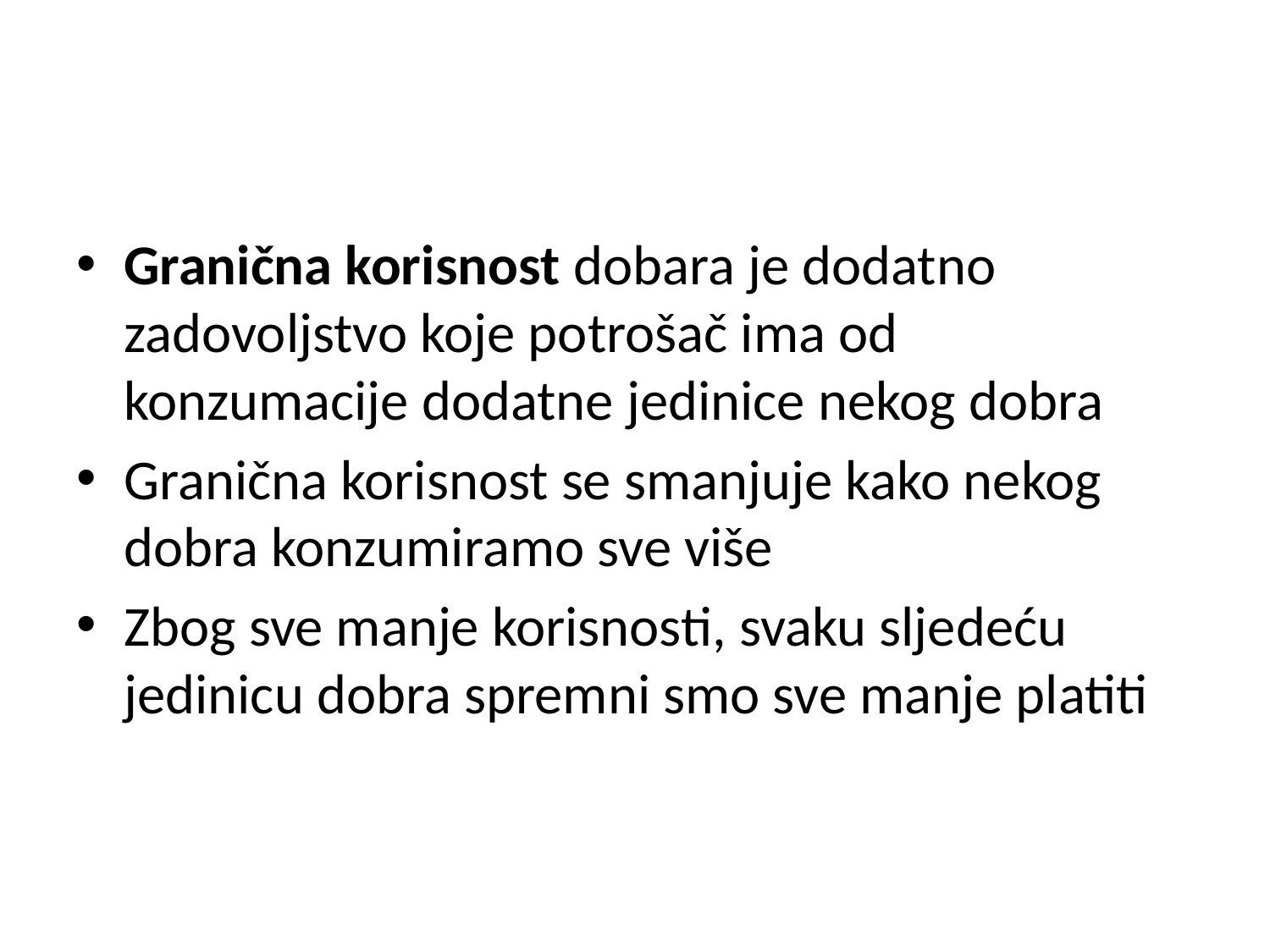

#
Granična korisnost dobara je dodatno zadovoljstvo koje potrošač ima od konzumacije dodatne jedinice nekog dobra
Granična korisnost se smanjuje kako nekog dobra konzumiramo sve više
Zbog sve manje korisnosti, svaku sljedeću jedinicu dobra spremni smo sve manje platiti